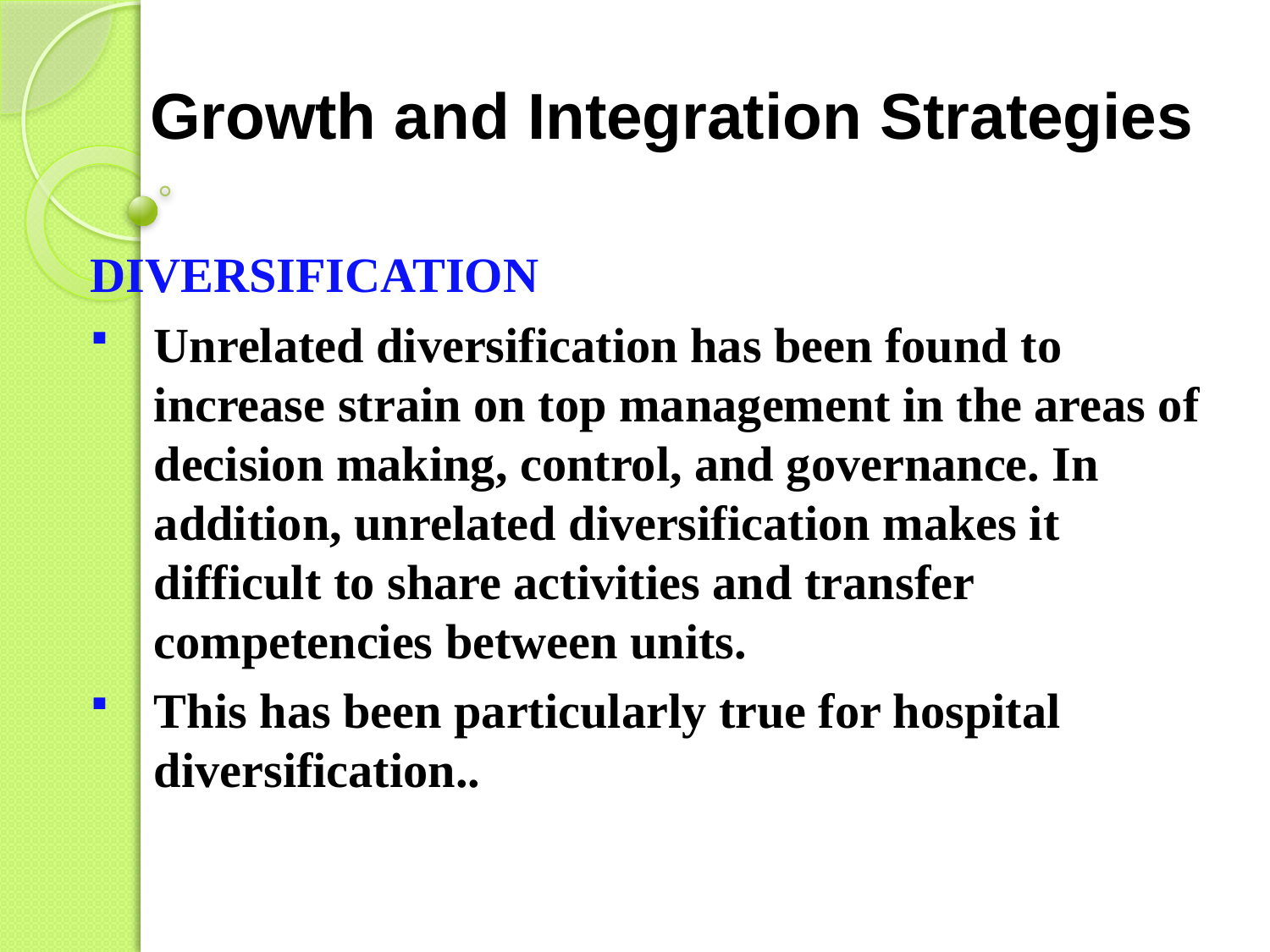

# Growth and Integration Strategies
DIVERSIFICATION
Unrelated diversification has been found to increase strain on top management in the areas of decision making, control, and governance. In addition, unrelated diversification makes it difficult to share activities and transfer competencies between units.
This has been particularly true for hospital diversification..